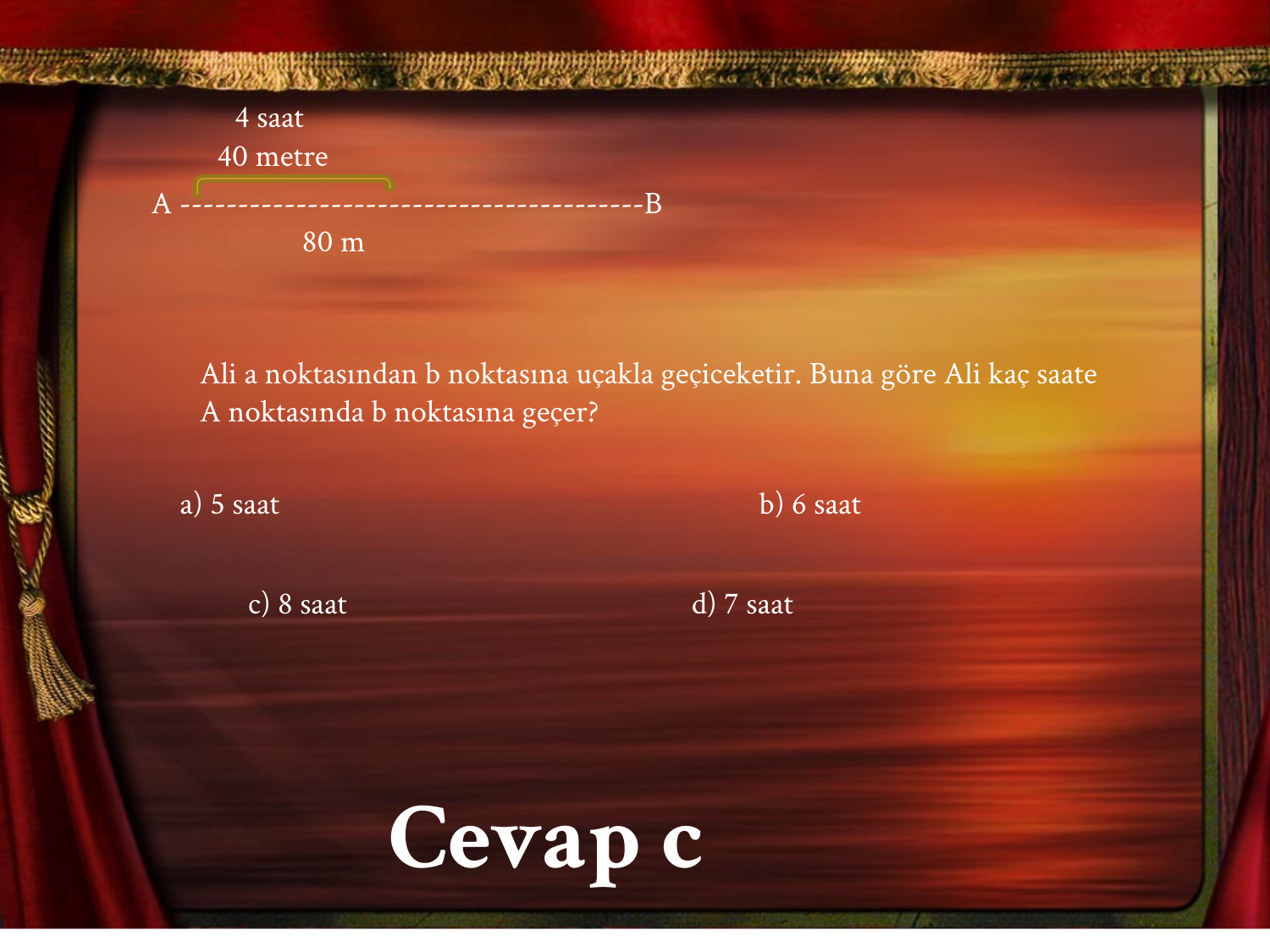

4 saat
40 metre
A ----------------------------------------B
                     80 m

Ali a noktasından b noktasına uçakla geçiceketir. Buna göre Ali kaç saate
A noktasında b noktasına geçer?
a) 5 saat
b) 6 saat
c) 8 saat                                                d) 7 saat
Cevap c